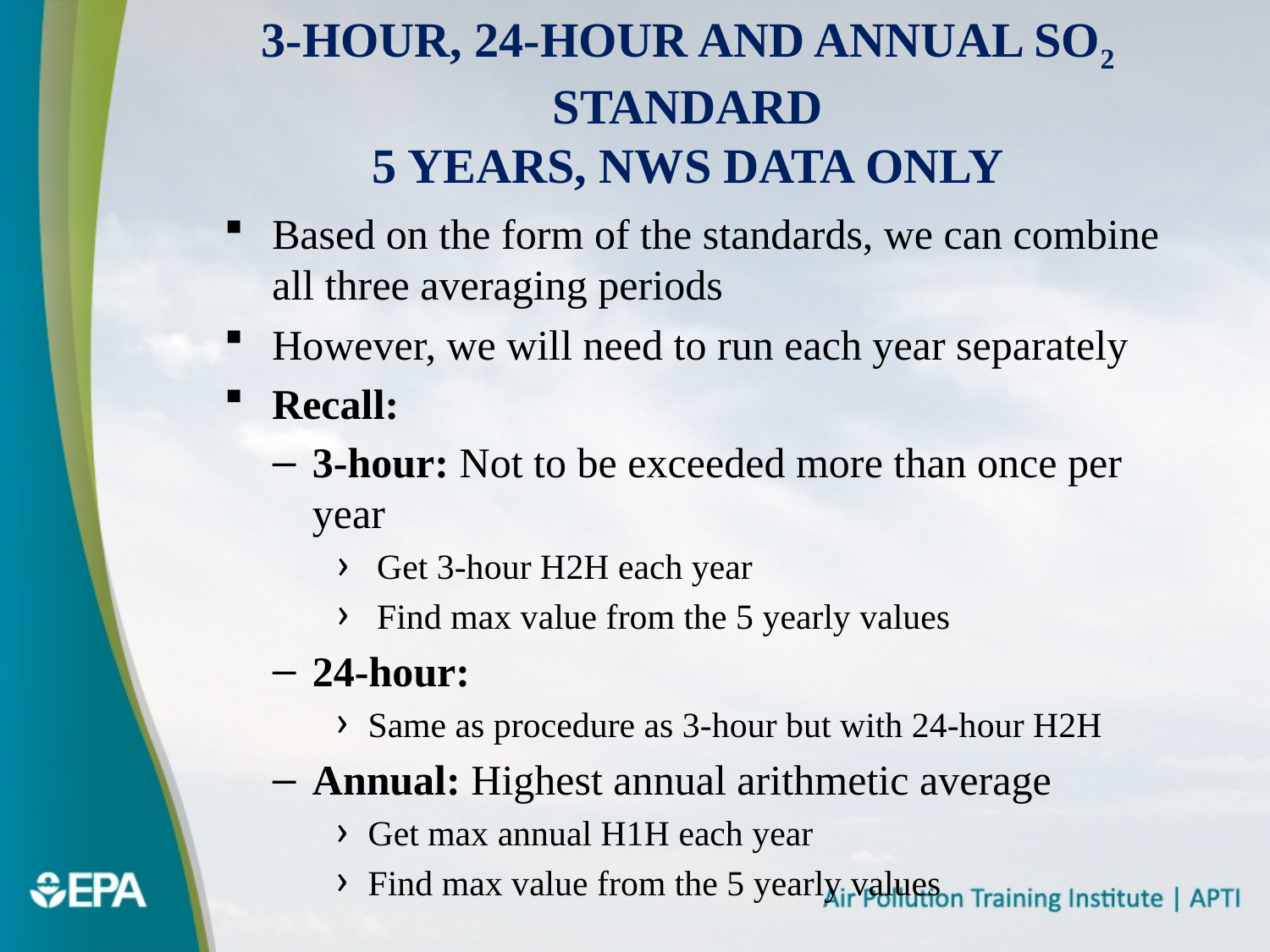

# 3-Hour, 24-Hour and Annual SO2 Standard 5 Years, NWS Data Only
Based on the form of the standards, we can combine all three averaging periods
However, we will need to run each year separately
Recall:
3-hour: Not to be exceeded more than once per year
Get 3-hour H2H each year
Find max value from the 5 yearly values
24-hour:
Same as procedure as 3-hour but with 24-hour H2H
Annual: Highest annual arithmetic average
Get max annual H1H each year
Find max value from the 5 yearly values